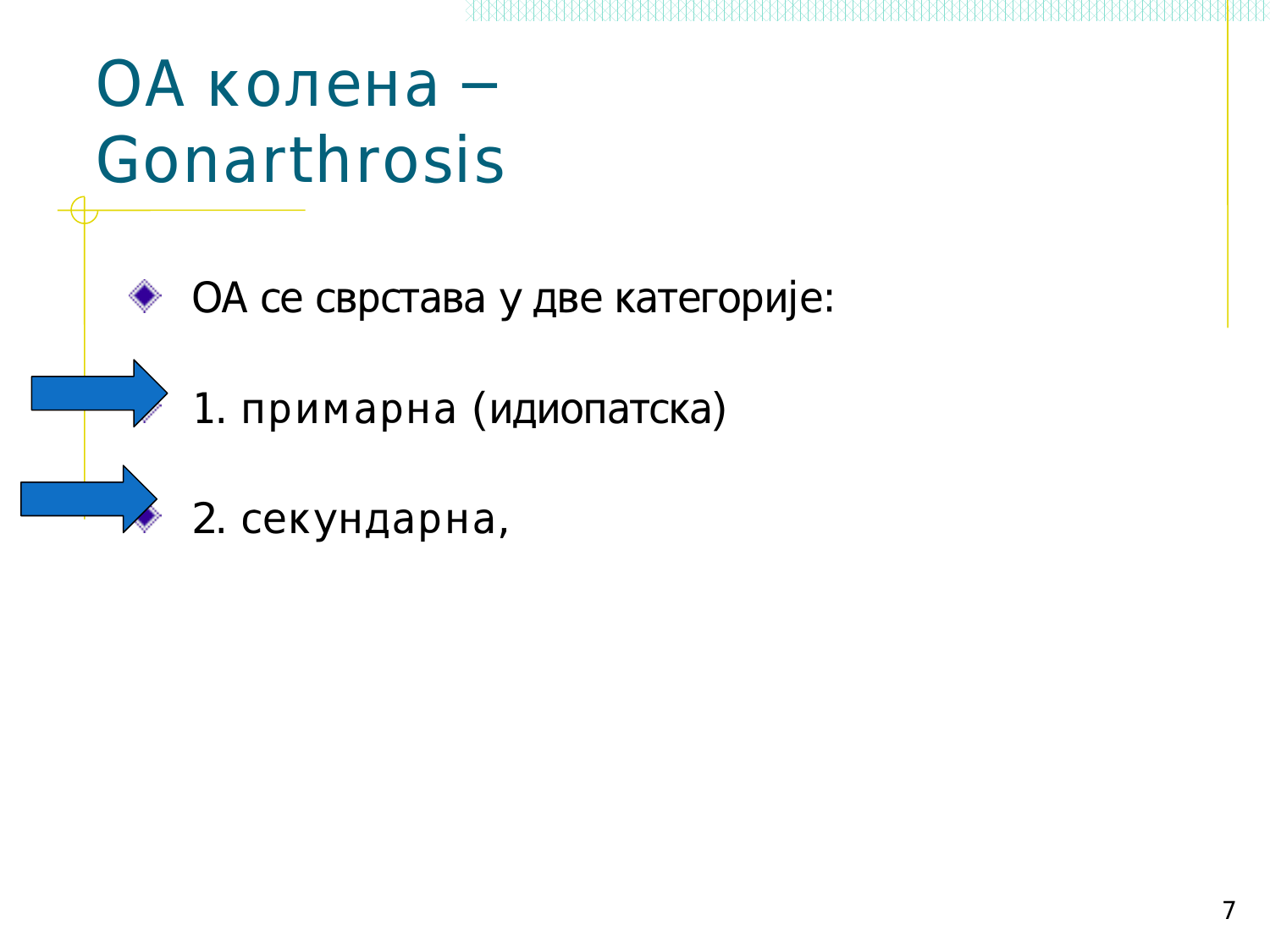

# ОА колена – Gonarthrosis
ОА се сврстава у две категорије:
1. примарна (идиопатска)
2. секундарна,

7